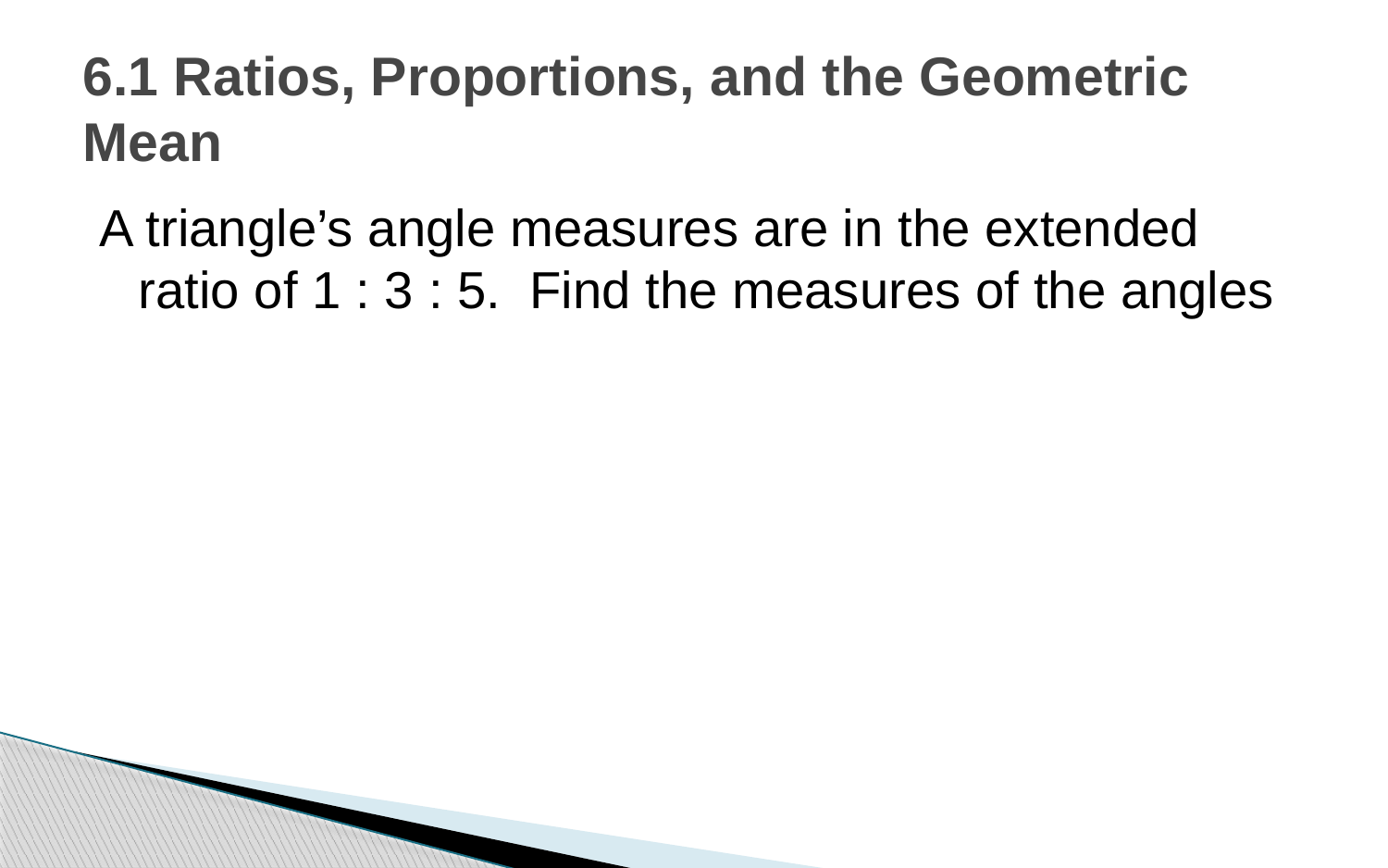

# 6.1 Ratios, Proportions, and the Geometric Mean
A triangle’s angle measures are in the extended ratio of 1 : 3 : 5.  Find the measures of the angles